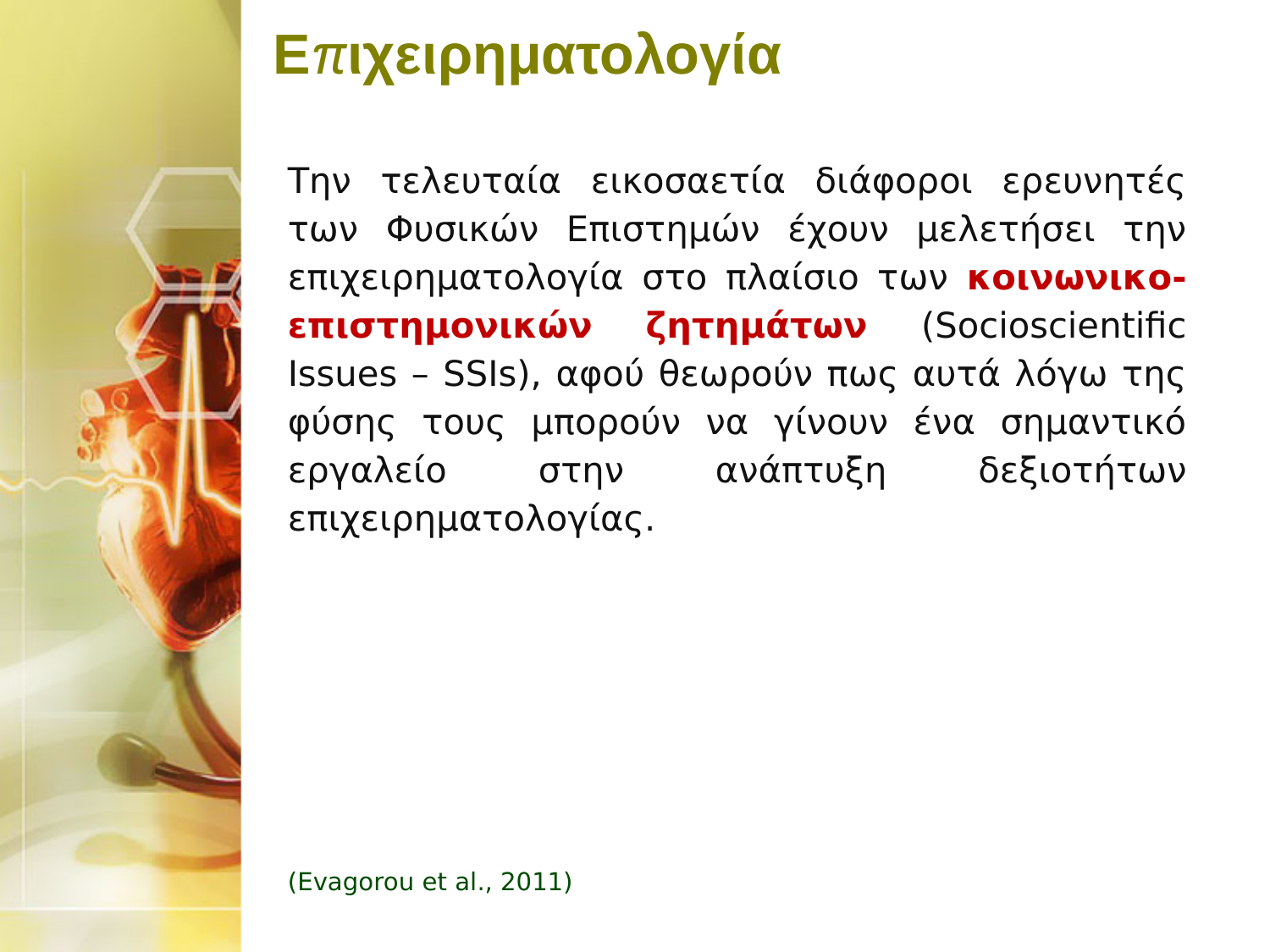

# Επιχειρηματολογία
Την τελευταία εικοσαετία διάφοροι ερευνητές των Φυσικών Επιστημών έχουν μελετήσει την επιχειρηματολογία στο πλαίσιο των κοινωνικο-επιστημονικών ζητημάτων (Socioscientific Issues – SSIs), αφού θεωρούν πως αυτά λόγω της φύσης τους μπορούν να γίνουν ένα σημαντικό εργαλείο στην ανάπτυξη δεξιοτήτων επιχειρηματολογίας.

(Evagorou et al., 2011)